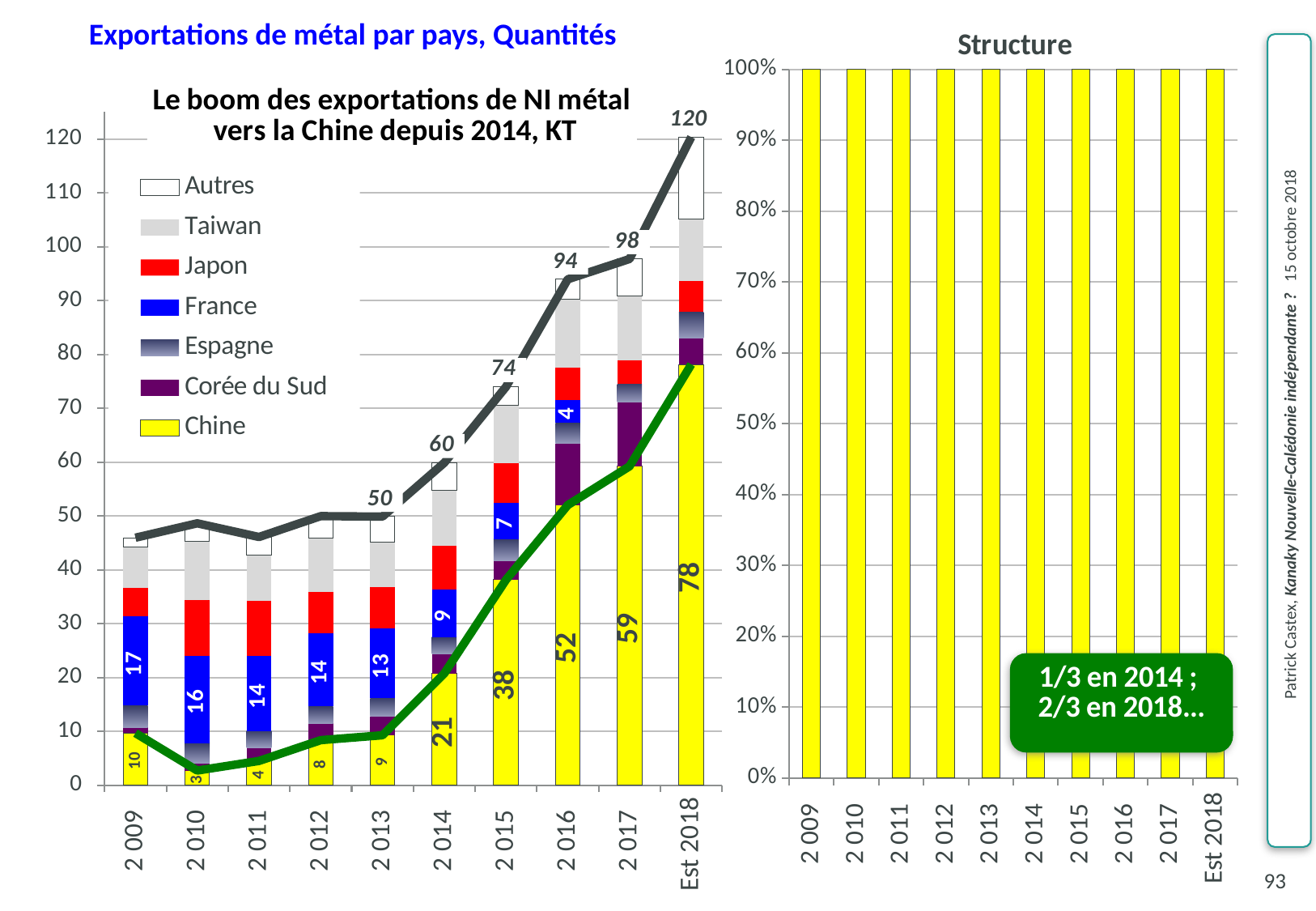

Exportations de métal par pays, Quantités

### Chart: Structure

| Category | Chine | Corée du Sud | Espagne | France | Japon | Taiwan | Autres |  |
|---|---|---|---|---|---|---|---|---|
| 2 009   | 9.659769 | 1.033281 | 4.064798 | 16.547439 | 5.28674 | 7.603761 | 1.751948 | 9.659769 |
| 2 010   | 2.704073 | 1.40027 | 3.706784 | 16.187611 | 10.31523 | 11.007248 | 3.301147999999999 | 2.704073 |
| 2 011   | 4.493727 | 2.499792 | 3.054734 | 13.915635 | 10.27714 | 8.494397 | 3.350108 | 4.493727 |
| 2 012   | 8.356624 | 3.101024 | 3.20083 | 13.545581 | 7.700396 | 9.899046 | 4.152748 | 8.356624 |
| 2 013   | 9.25986 | 3.50844 | 3.353135 | 12.916442 | 7.719590999999998 | 8.418503000000001 | 4.701115000000001 | 9.25986 |
| 2 014   | 20.72694 | 3.602729 | 3.150873 | 8.812454 | 8.086752 | 10.319372 | 5.17144 | 20.72694 |
| 2 015   | 38.13077 | 3.562234000000001 | 4.001722 | 6.760978999999994 | 7.348923999999998 | 10.690778 | 3.480803 | 38.13077 |
| 2 016   | 52.00609456999999 | 11.44986232 | 3.833138 | 4.286505 | 6.024858999999994 | 12.57568825 | 3.776391 | 52.00609456999999 |
| 2 017   | 59.21867536 | 11.938393 | 3.354617 | 0.0 | 4.364963999999994 | 12.040549 | 6.80078 | 59.21867536 |
| Est 2018 | 78.1350676879959 | 4.854516297407069 | 4.868210085338994 | 0.0 | 5.77564327169364 | 11.48733437272171 | 15.25 | 78.1350676879959 |

### Chart: Le boom des exportations de NI métal
 vers la Chine depuis 2014, KT

| Category | Chine | Corée du Sud | Espagne | France | Japon | Taiwan | Autres | Total |  |
|---|---|---|---|---|---|---|---|---|---|
| 2 009   | 9.659769 | 1.033281 | 4.064798 | 16.547439 | 5.28674 | 7.603761 | 1.751948 | 45.947736 | 9.659769 |
| 2 010   | 2.704073 | 1.40027 | 3.706784 | 16.187611 | 10.31523 | 11.007248 | 3.301147999999999 | 48.622364 | 2.704073 |
| 2 011   | 4.493727 | 2.499792 | 3.054734 | 13.915635 | 10.27714 | 8.494397 | 3.350108 | 46.085533 | 4.493727 |
| 2 012   | 8.356624 | 3.101024 | 3.20083 | 13.545581 | 7.700396 | 9.899046 | 4.152748 | 49.956249 | 8.356624 |
| 2 013   | 9.25986 | 3.50844 | 3.353135 | 12.916442 | 7.719590999999998 | 8.418503000000001 | 4.701115000000001 | 49.877086 | 9.25986 |
| 2 014   | 20.72694 | 3.602729 | 3.150873 | 8.812454 | 8.086752 | 10.319372 | 5.17144 | 59.87056 | 20.72694 |
| 2 015   | 38.13077 | 3.562234000000001 | 4.001722 | 6.760978999999994 | 7.348923999999998 | 10.690778 | 3.480803 | 73.97621 | 38.13077 |
| 2 016   | 52.00609456999999 | 11.44986232 | 3.833138 | 4.286505 | 6.024858999999994 | 12.57568825 | 3.776391 | 93.95253813999987 | 52.00609456999999 |
| 2 017   | 59.21867536 | 11.938393 | 3.354617 | 0.0 | 4.364963999999994 | 12.040549 | 6.80078 | 97.71797836 | 59.21867536 |
| Est 2018 | 78.1350676879959 | 4.854516297407069 | 4.868210085338994 | 0.0 | 5.77564327169364 | 11.48733437272171 | 15.25 | 120.3707717151573 | 78.1350676879959 |